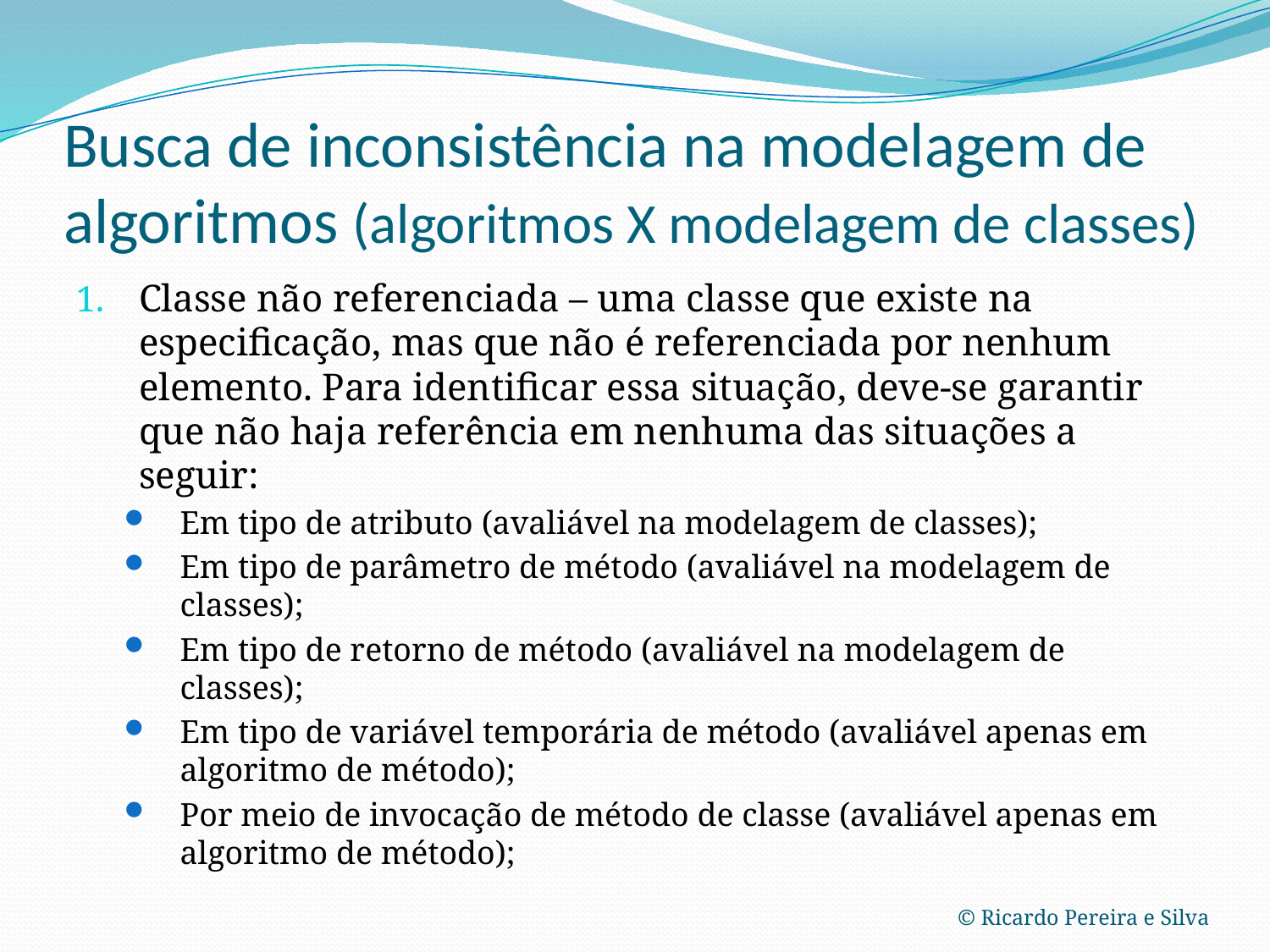

# Busca de inconsistência na modelagem de algoritmos (algoritmos X modelagem de classes)
Classe não referenciada – uma classe que existe na especificação, mas que não é referenciada por nenhum elemento. Para identificar essa situação, deve-se garantir que não haja referência em nenhuma das situações a seguir:
Em tipo de atributo (avaliável na modelagem de classes);
Em tipo de parâmetro de método (avaliável na modelagem de classes);
Em tipo de retorno de método (avaliável na modelagem de classes);
Em tipo de variável temporária de método (avaliável apenas em algoritmo de método);
Por meio de invocação de método de classe (avaliável apenas em algoritmo de método);
© Ricardo Pereira e Silva